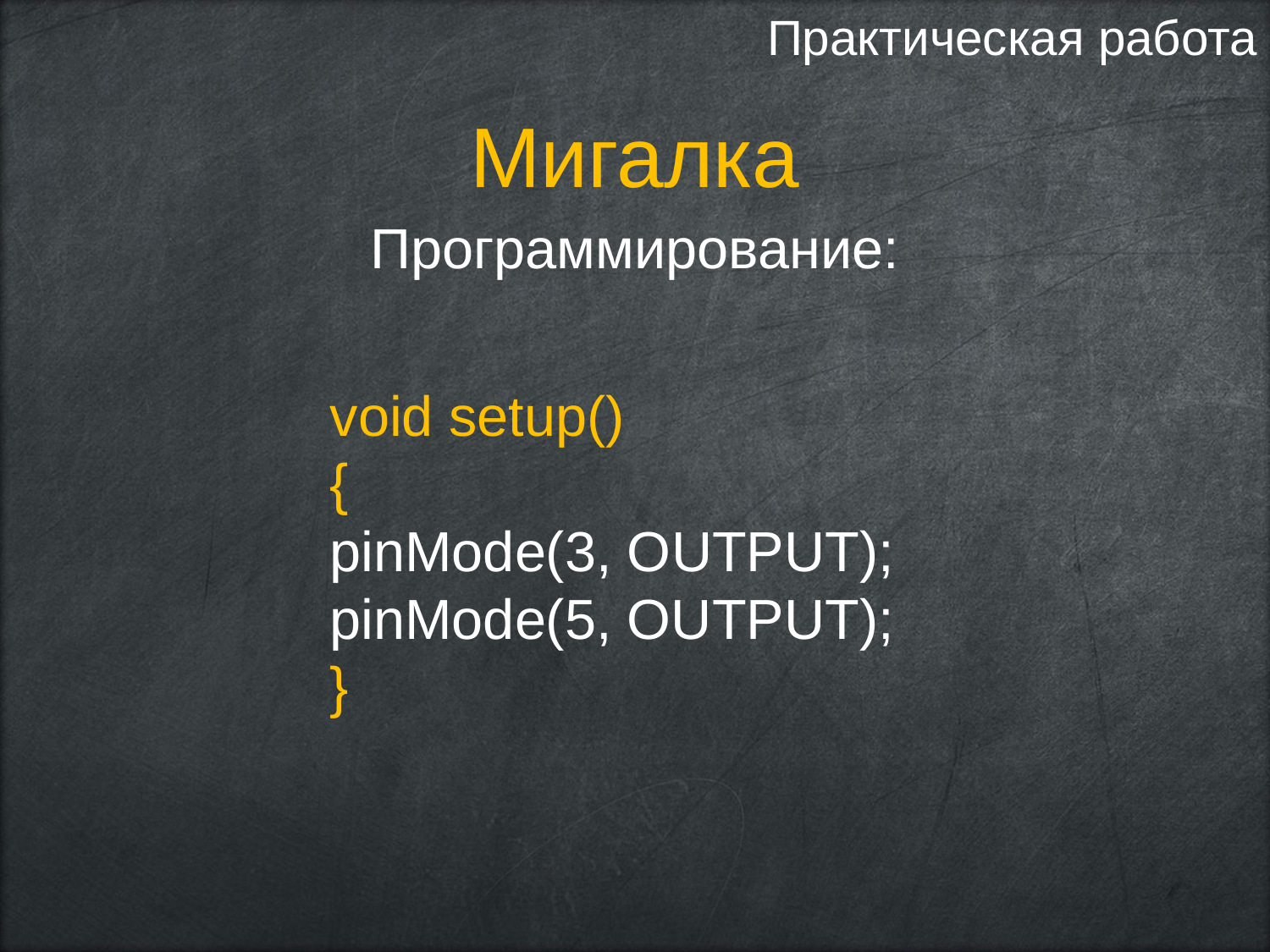

Практическая работа
Мигалка
Программирование:
void setup()
{
pinMode(3, OUTPUT);
pinMode(5, OUTPUT);
}